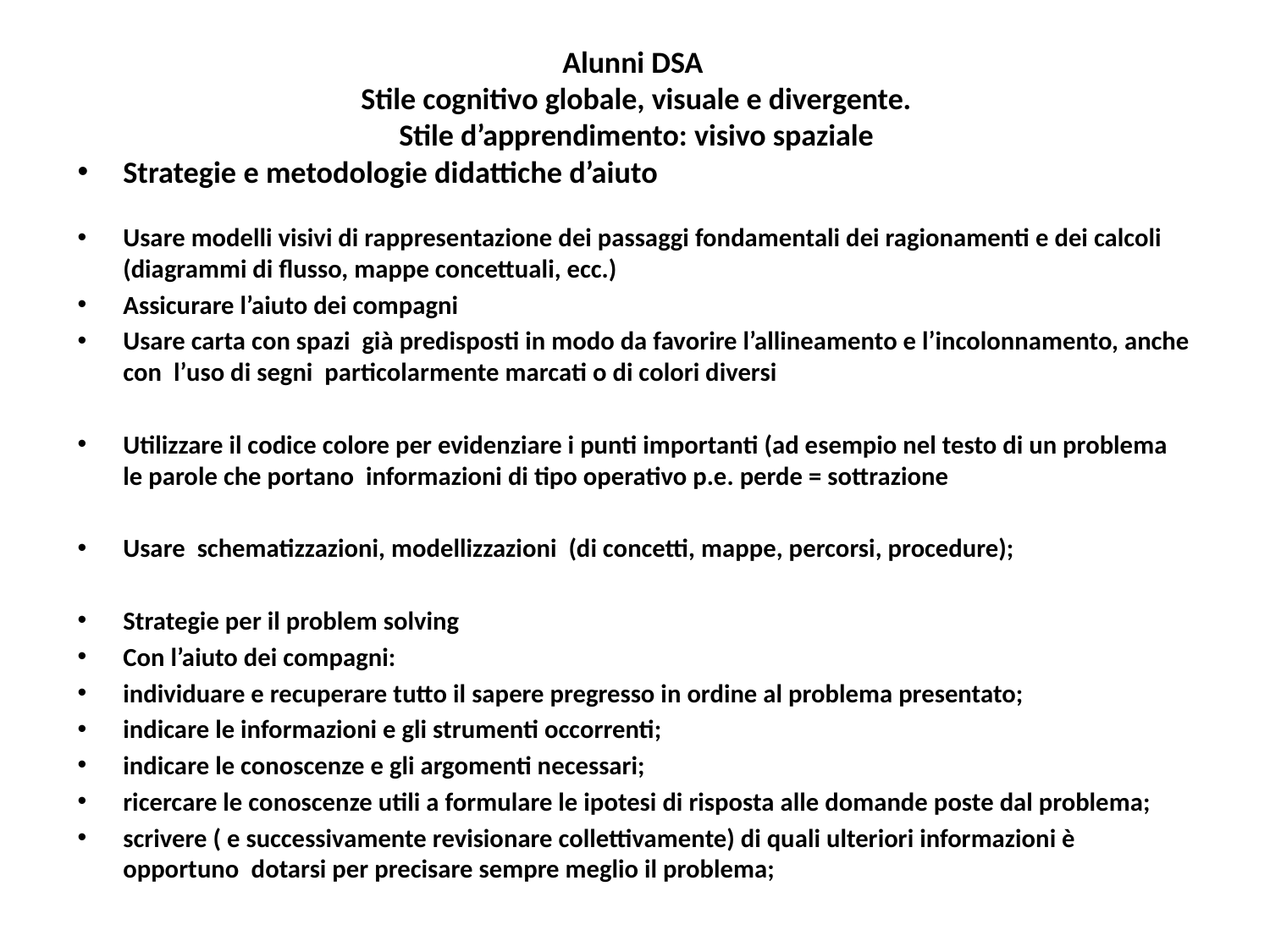

# Alunni DSA Stile cognitivo globale, visuale e divergente. Stile d’apprendimento: visivo spaziale
Strategie e metodologie didattiche d’aiuto

Usare modelli visivi di rappresentazione dei passaggi fondamentali dei ragionamenti e dei calcoli (diagrammi di flusso, mappe concettuali, ecc.)
Assicurare l’aiuto dei compagni
Usare carta con spazi  già predisposti in modo da favorire l’allineamento e l’incolonnamento, anche con  l’uso di segni  particolarmente marcati o di colori diversi

Utilizzare il codice colore per evidenziare i punti importanti (ad esempio nel testo di un problema  le parole che portano  informazioni di tipo operativo p.e. perde = sottrazione

Usare  schematizzazioni, modellizzazioni  (di concetti, mappe, percorsi, procedure);

Strategie per il problem solving
Con l’aiuto dei compagni:
individuare e recuperare tutto il sapere pregresso in ordine al problema presentato;
indicare le informazioni e gli strumenti occorrenti;
indicare le conoscenze e gli argomenti necessari;
ricercare le conoscenze utili a formulare le ipotesi di risposta alle domande poste dal problema;
scrivere ( e successivamente revisionare collettivamente) di quali ulteriori informazioni è opportuno  dotarsi per precisare sempre meglio il problema;